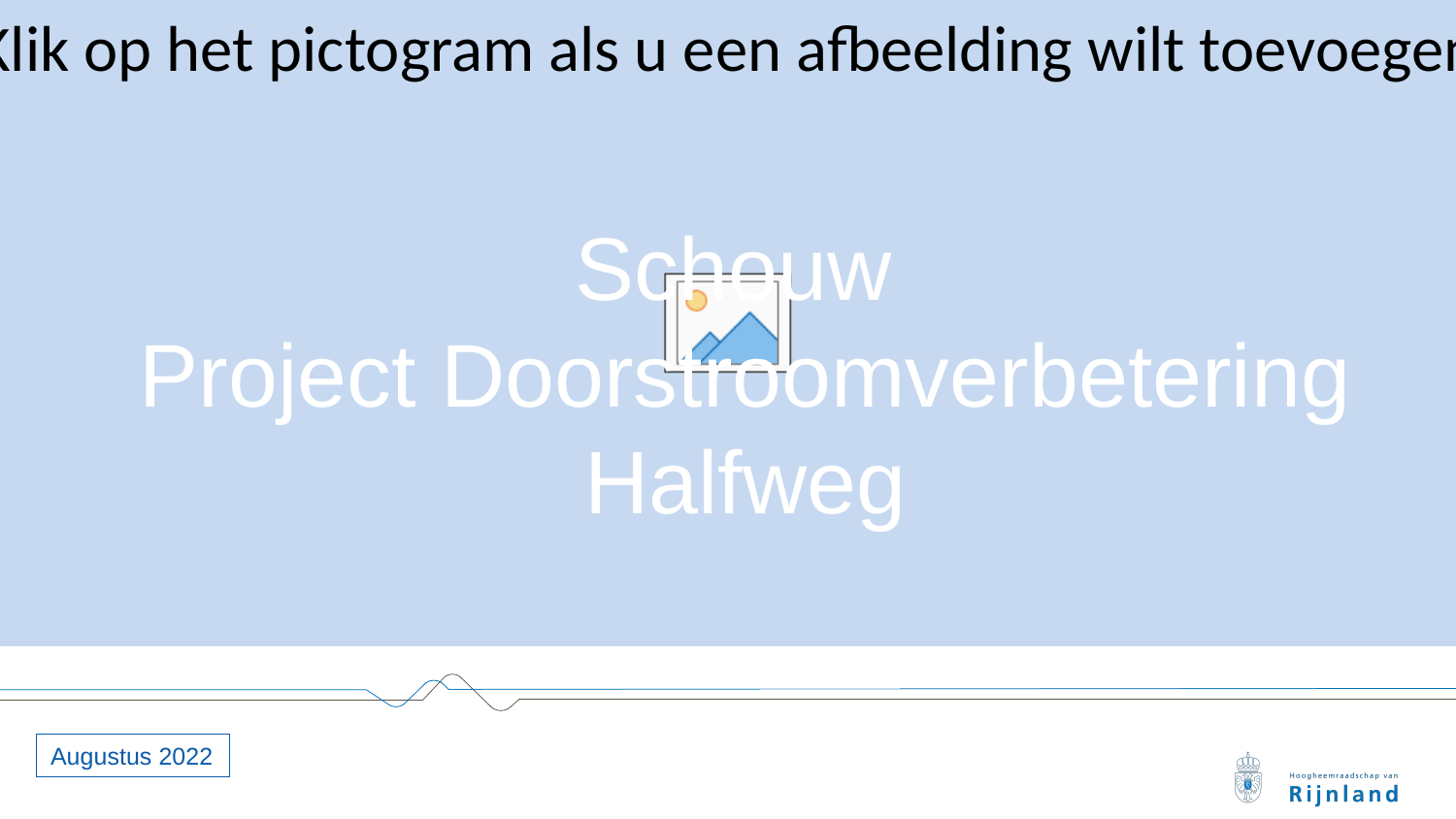

# Schouw Project Doorstroomverbetering Halfweg
Augustus 2022